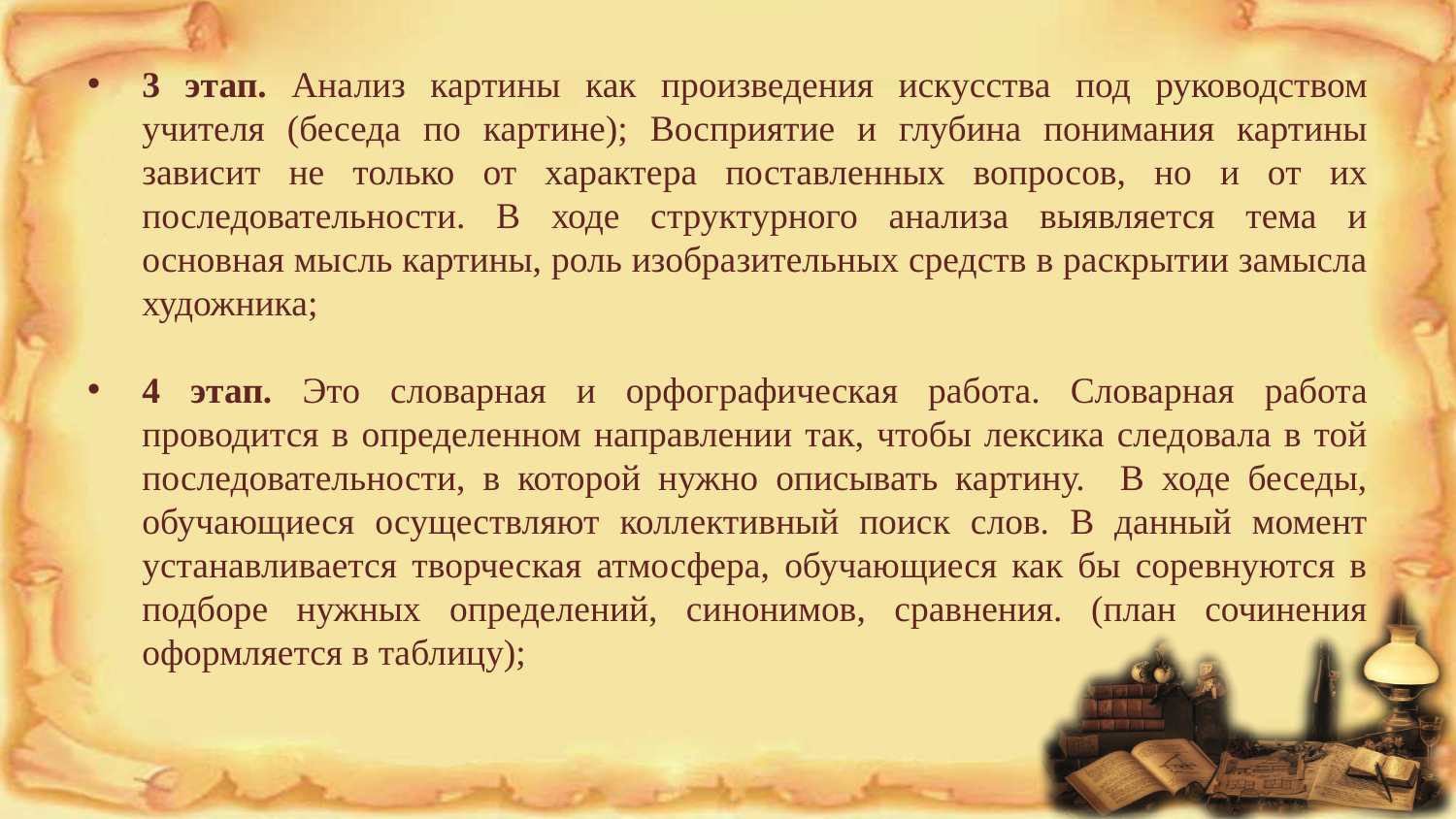

3 этап. Анализ картины как произведения искусства под руководством учителя (беседа по картине); Восприятие и глубина понимания картины зависит не только от характера поставленных вопросов, но и от их последовательности. В ходе структурного анализа выявляется тема и основная мысль картины, роль изобразительных средств в раскрытии замысла художника;

4 этап. Это словарная и орфографическая работа. Словарная работа проводится в определенном направлении так, чтобы лексика следовала в той последовательности, в которой нужно описывать картину.  В ходе беседы, обучающиеся осуществляют коллективный поиск слов. В данный момент устанавливается творческая атмосфера, обучающиеся как бы соревнуются в подборе нужных определений, синонимов, сравнения. (план сочинения оформляется в таблицу);